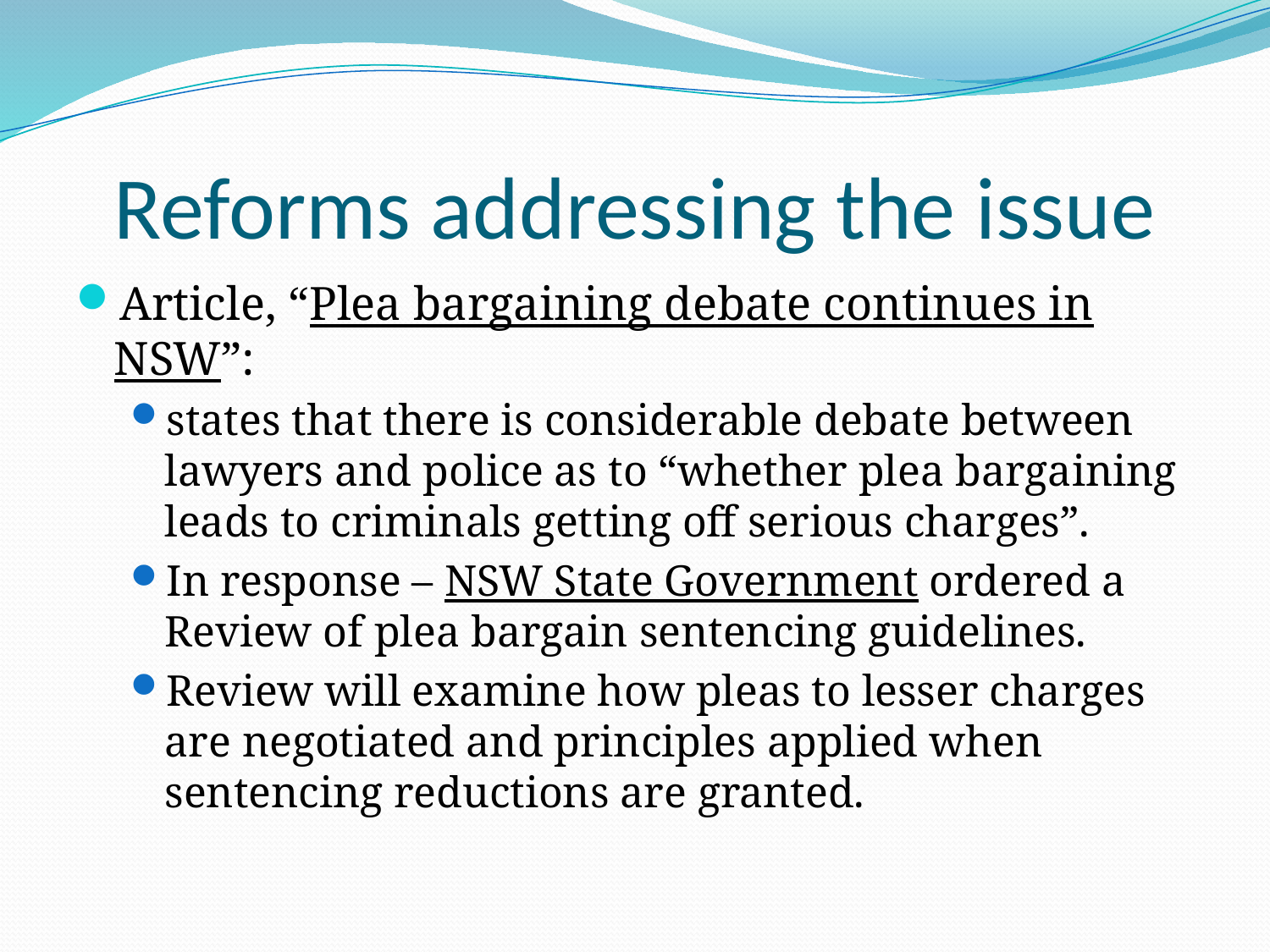

# Reforms addressing the issue
Article, “Plea bargaining debate continues in NSW”:
states that there is considerable debate between lawyers and police as to “whether plea bargaining leads to criminals getting off serious charges”.
In response – NSW State Government ordered a Review of plea bargain sentencing guidelines.
Review will examine how pleas to lesser charges are negotiated and principles applied when sentencing reductions are granted.